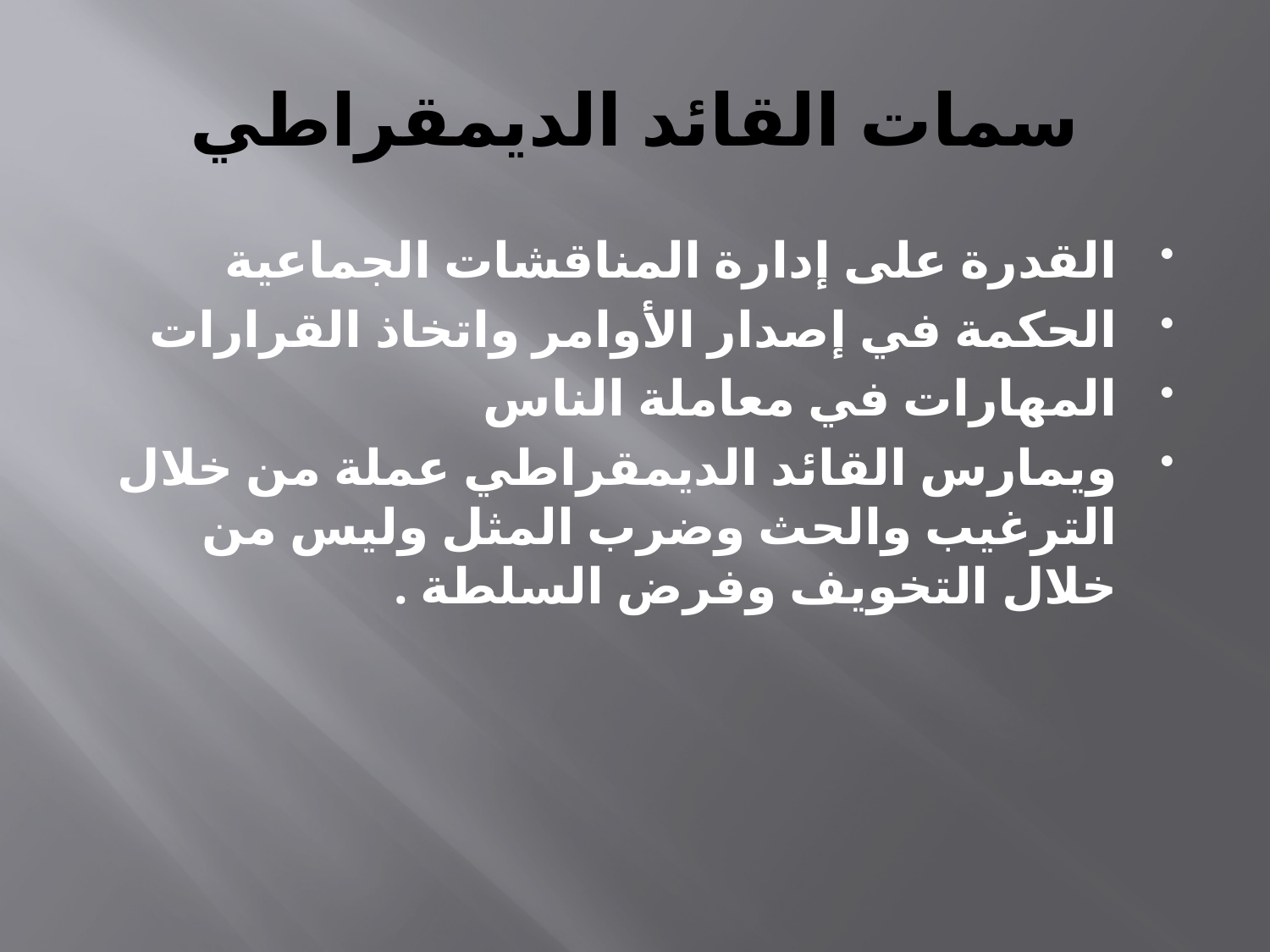

# سمات القائد الديمقراطي
القدرة على إدارة المناقشات الجماعية
الحكمة في إصدار الأوامر واتخاذ القرارات
المهارات في معاملة الناس
ويمارس القائد الديمقراطي عملة من خلال الترغيب والحث وضرب المثل وليس من خلال التخويف وفرض السلطة .